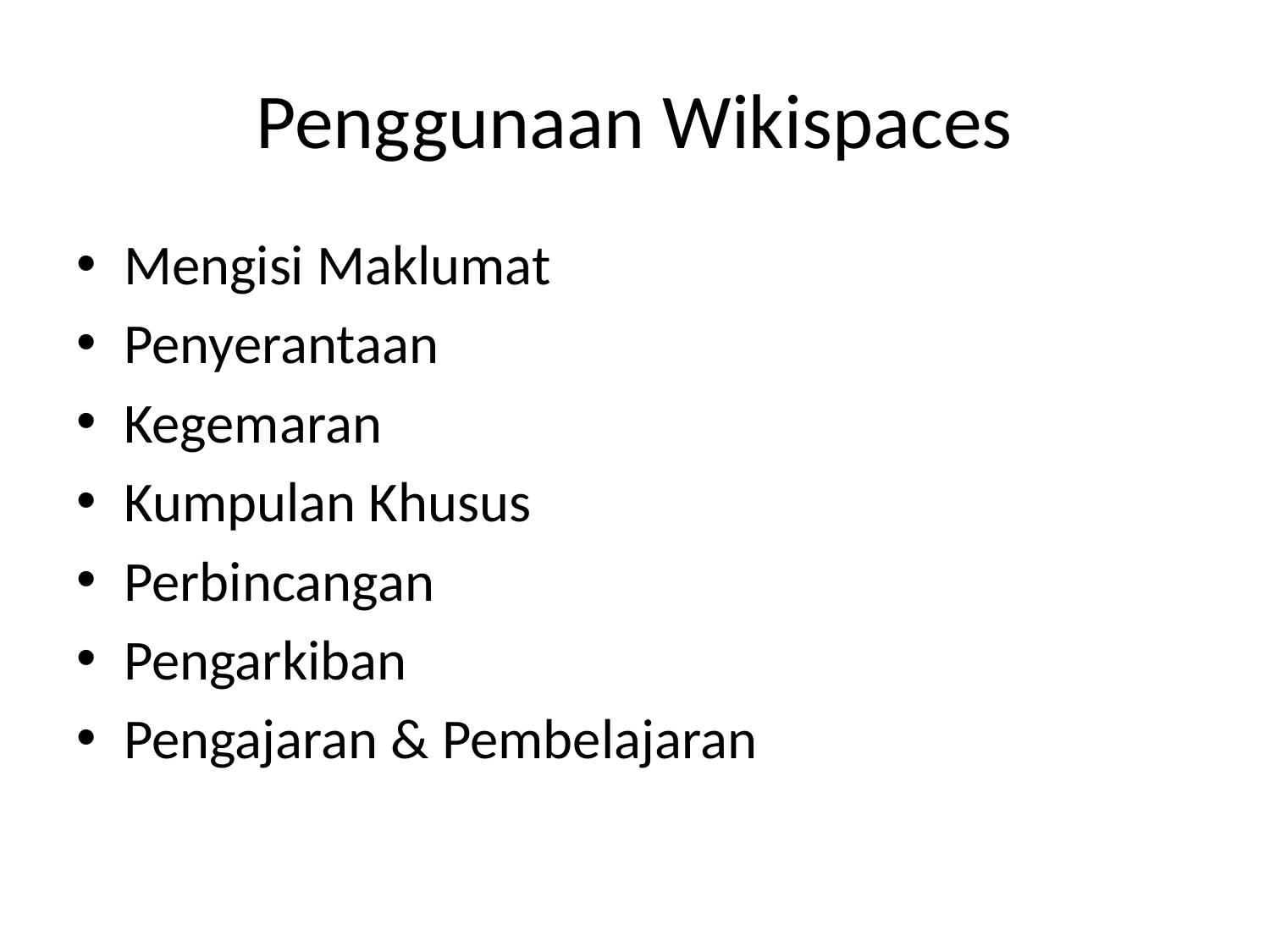

# Penggunaan Wikispaces
Mengisi Maklumat
Penyerantaan
Kegemaran
Kumpulan Khusus
Perbincangan
Pengarkiban
Pengajaran & Pembelajaran